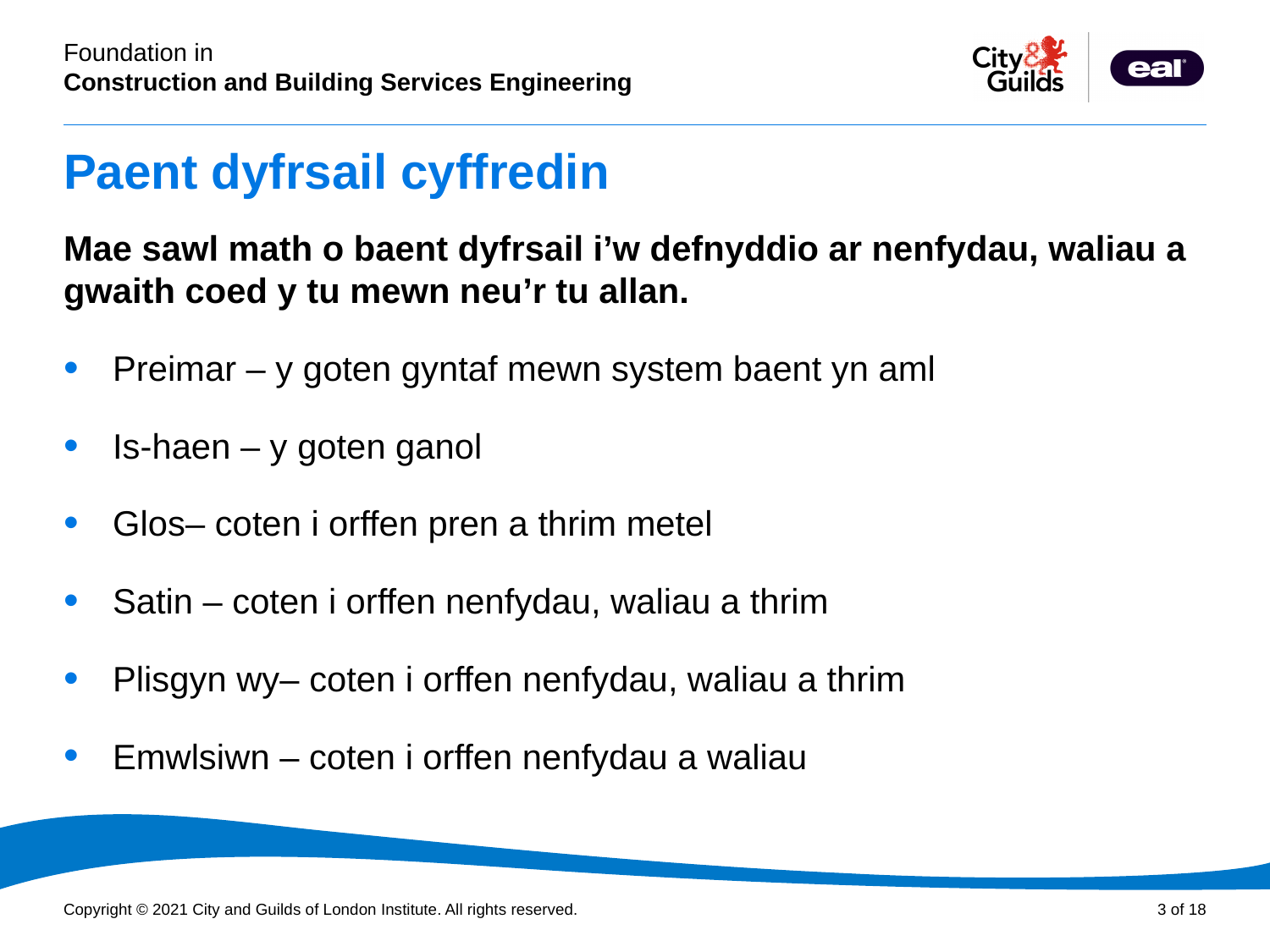

# Paent dyfrsail cyffredin
Mae sawl math o baent dyfrsail i’w defnyddio ar nenfydau, waliau a gwaith coed y tu mewn neu’r tu allan.
Preimar – y goten gyntaf mewn system baent yn aml
Is-haen – y goten ganol
Glos– coten i orffen pren a thrim metel
Satin – coten i orffen nenfydau, waliau a thrim
Plisgyn wy– coten i orffen nenfydau, waliau a thrim
Emwlsiwn – coten i orffen nenfydau a waliau